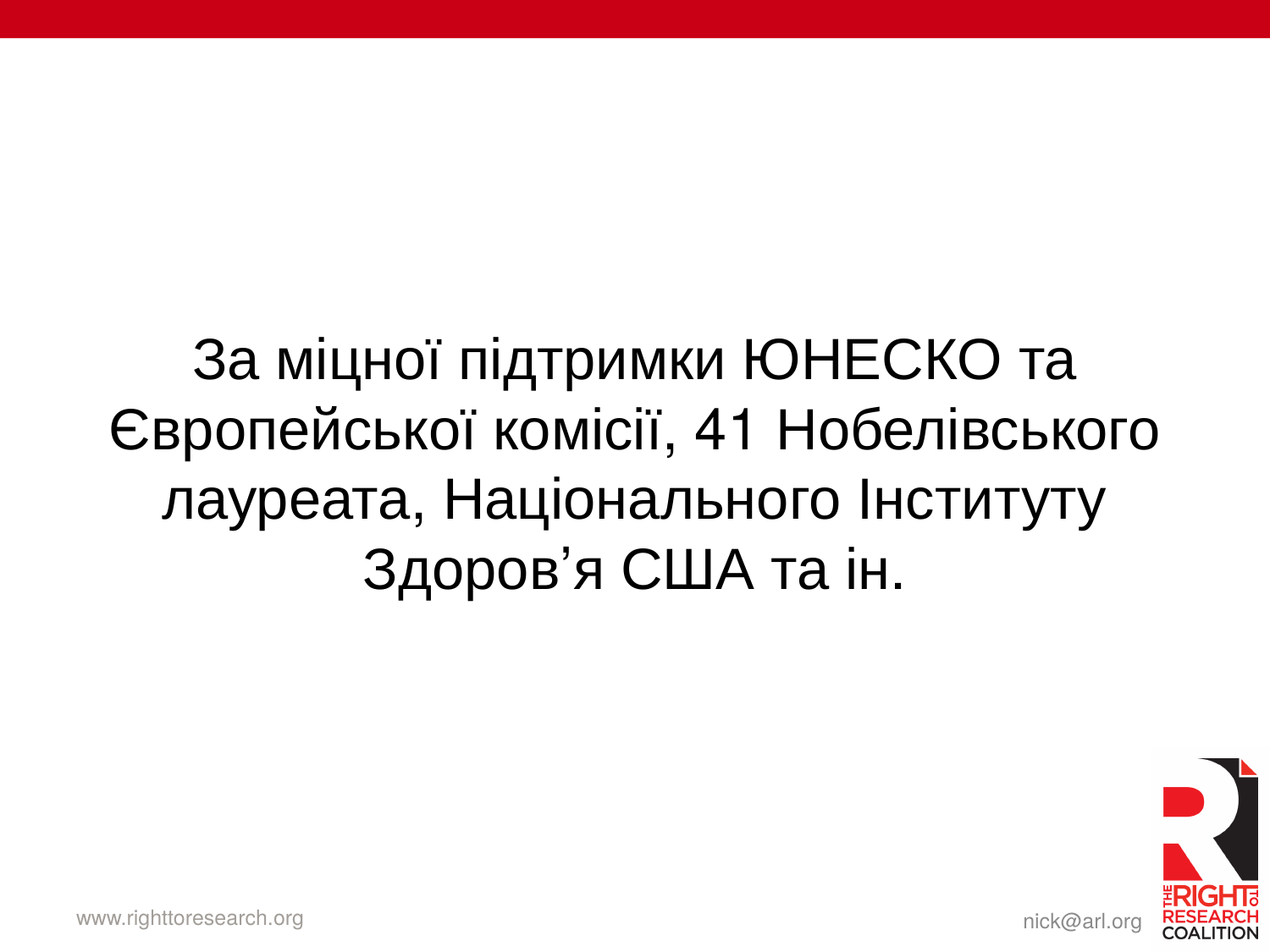

# За міцної підтримки ЮНЕСКО та Європейської комісії, 41 Нобелівського лауреата, Національного Інституту Здоров’я США та ін.
www.righttoresearch.org